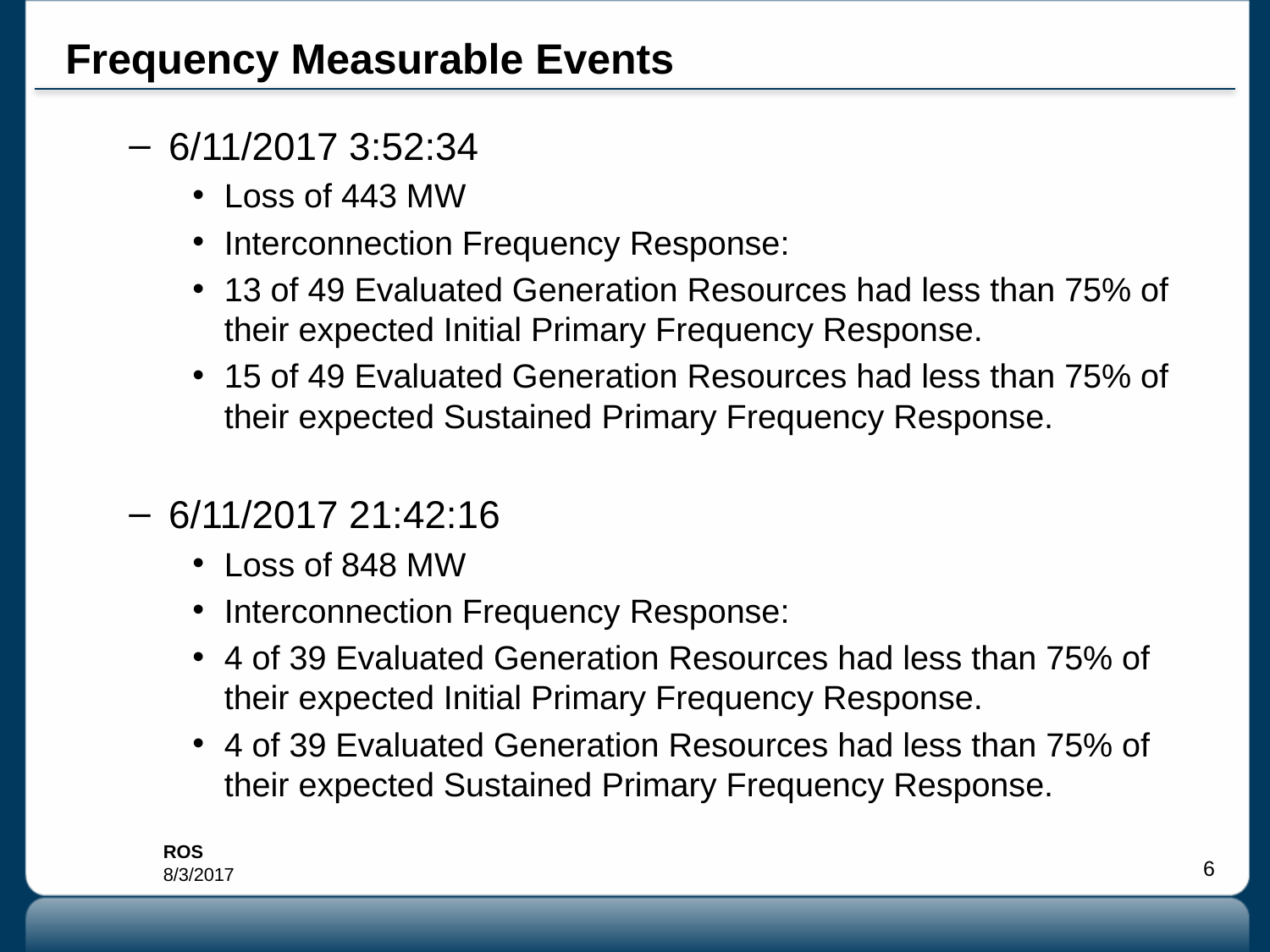

# Frequency Measurable Events
6/11/2017 3:52:34
Loss of 443 MW
Interconnection Frequency Response:
13 of 49 Evaluated Generation Resources had less than 75% of their expected Initial Primary Frequency Response.
15 of 49 Evaluated Generation Resources had less than 75% of their expected Sustained Primary Frequency Response.

6/11/2017 21:42:16
Loss of 848 MW
Interconnection Frequency Response:
4 of 39 Evaluated Generation Resources had less than 75% of their expected Initial Primary Frequency Response.
4 of 39 Evaluated Generation Resources had less than 75% of their expected Sustained Primary Frequency Response.